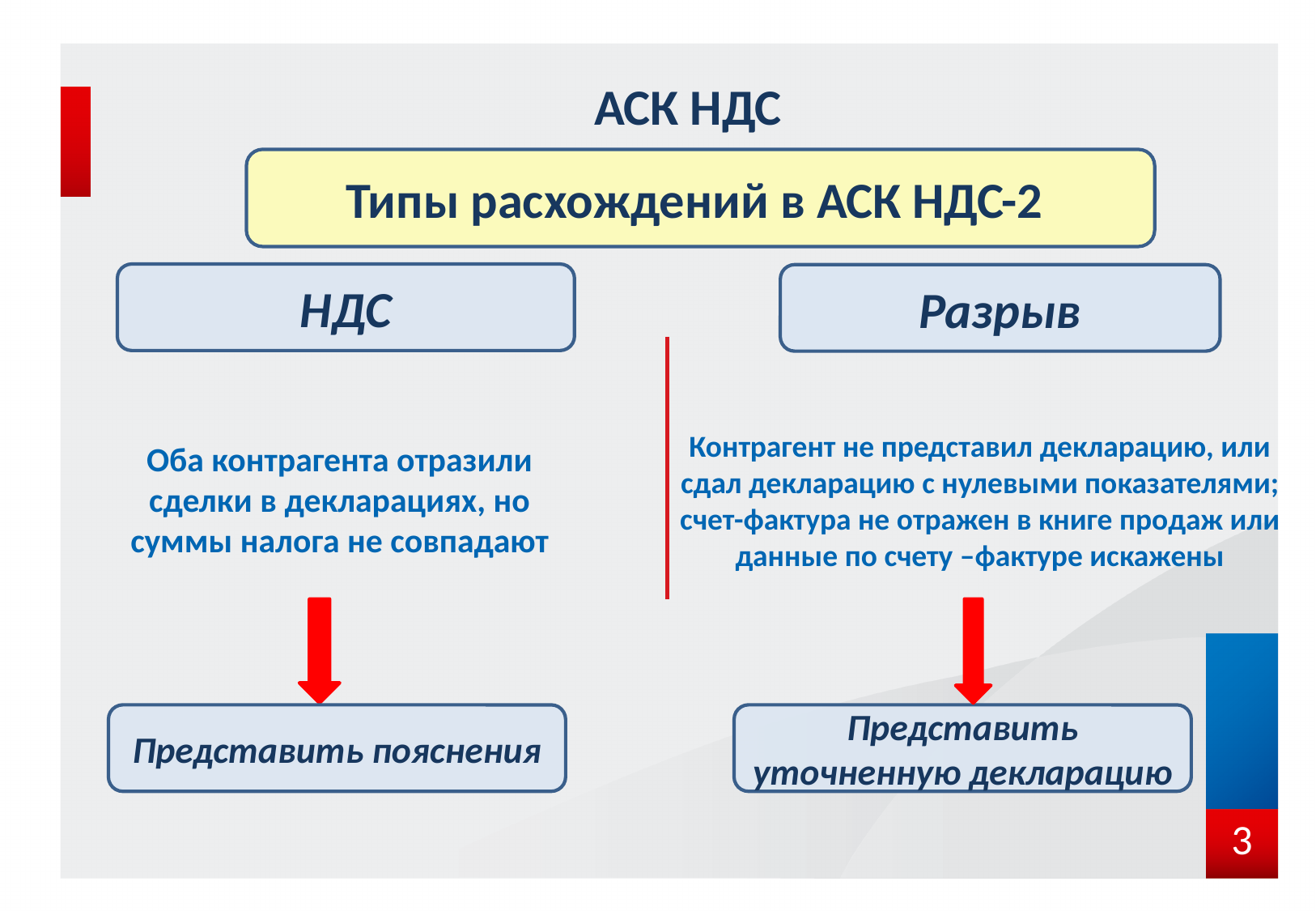

# АСК НДС
Типы расхождений в АСК НДС-2
НДС
Разрыв

Контрагент не представил декларацию, или сдал декларацию с нулевыми показателями; счет-фактура не отражен в книге продаж или данные по счету –фактуре искажены
Оба контрагента отразили сделки в декларациях, но суммы налога не совпадают

Представить пояснения
Представить уточненную декларацию
3